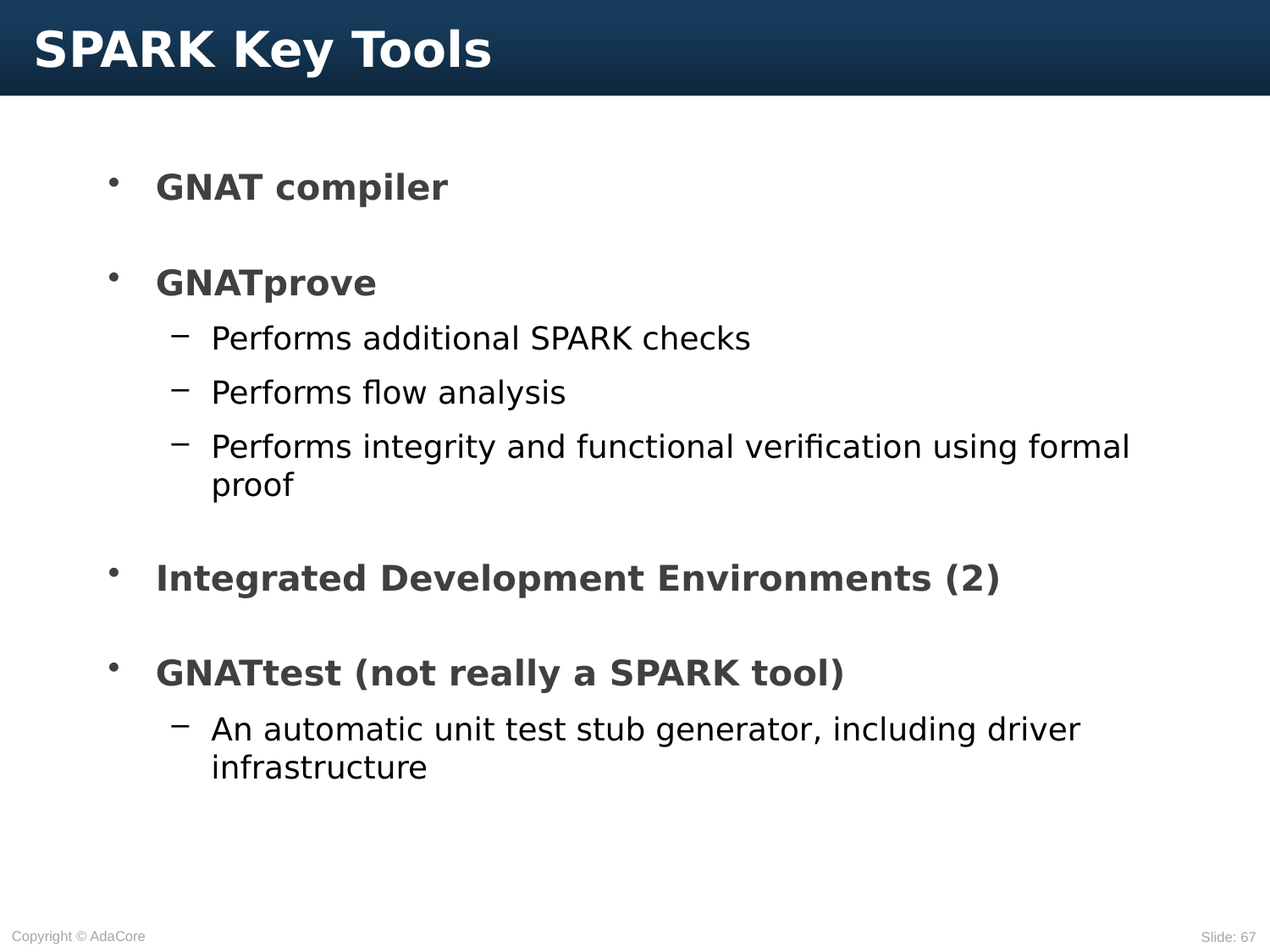

# SPARK Key Tools
GNAT compiler
GNATprove
Performs additional SPARK checks
Performs flow analysis
Performs integrity and functional verification using formal proof
Integrated Development Environments (2)
GNATtest (not really a SPARK tool)
An automatic unit test stub generator, including driver infrastructure